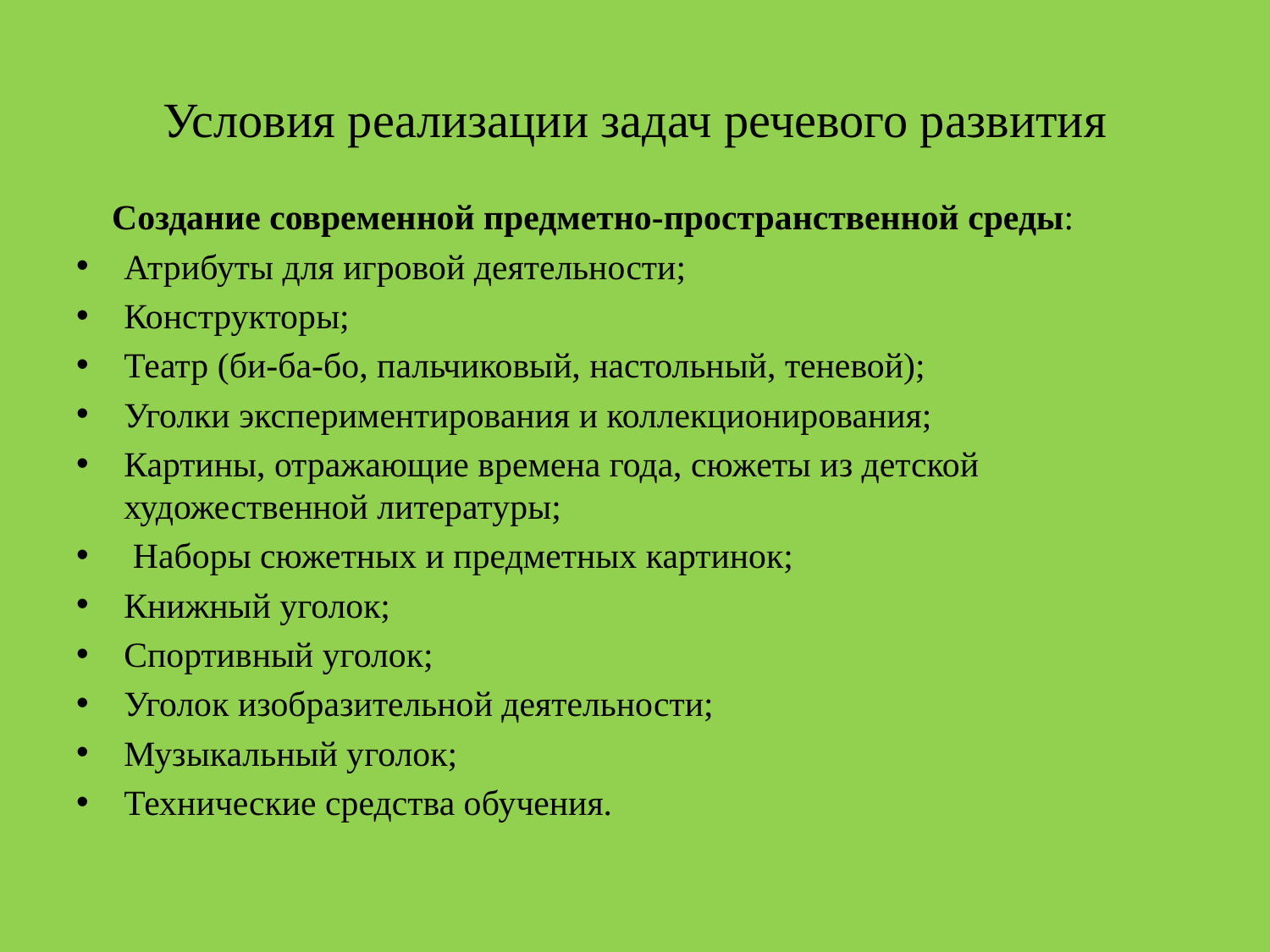

# Условия реализации задач речевого развития
    Создание современной предметно-пространственной среды:
Атрибуты для игровой деятельности;
Конструкторы;
Театр (би-ба-бо, пальчиковый, настольный, теневой);
Уголки экспериментирования и коллекционирования;
Картины, отражающие времена года, сюжеты из детской художественной литературы;
 Наборы сюжетных и предметных картинок;
Книжный уголок;
Спортивный уголок;
Уголок изобразительной деятельности;
Музыкальный уголок;
Технические средства обучения.